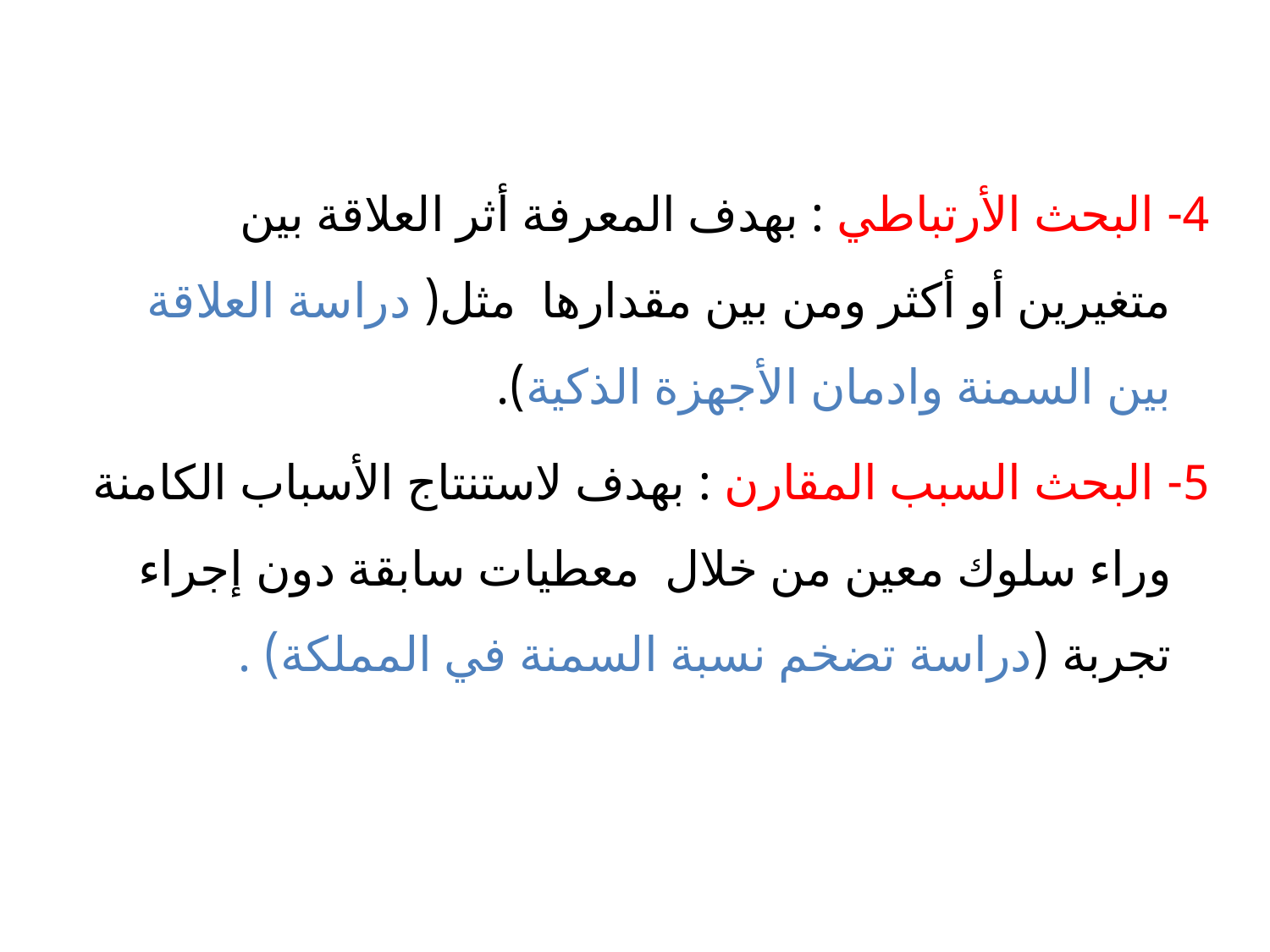

4- البحث الأرتباطي : بهدف المعرفة أثر العلاقة بين متغيرين أو أكثر ومن بين مقدارها  مثل( دراسة العلاقة بين السمنة وادمان الأجهزة الذكية).
5- البحث السبب المقارن : بهدف لاستنتاج الأسباب الكامنة وراء سلوك معين من خلال  معطيات سابقة دون إجراء تجربة (دراسة تضخم نسبة السمنة في المملكة) .